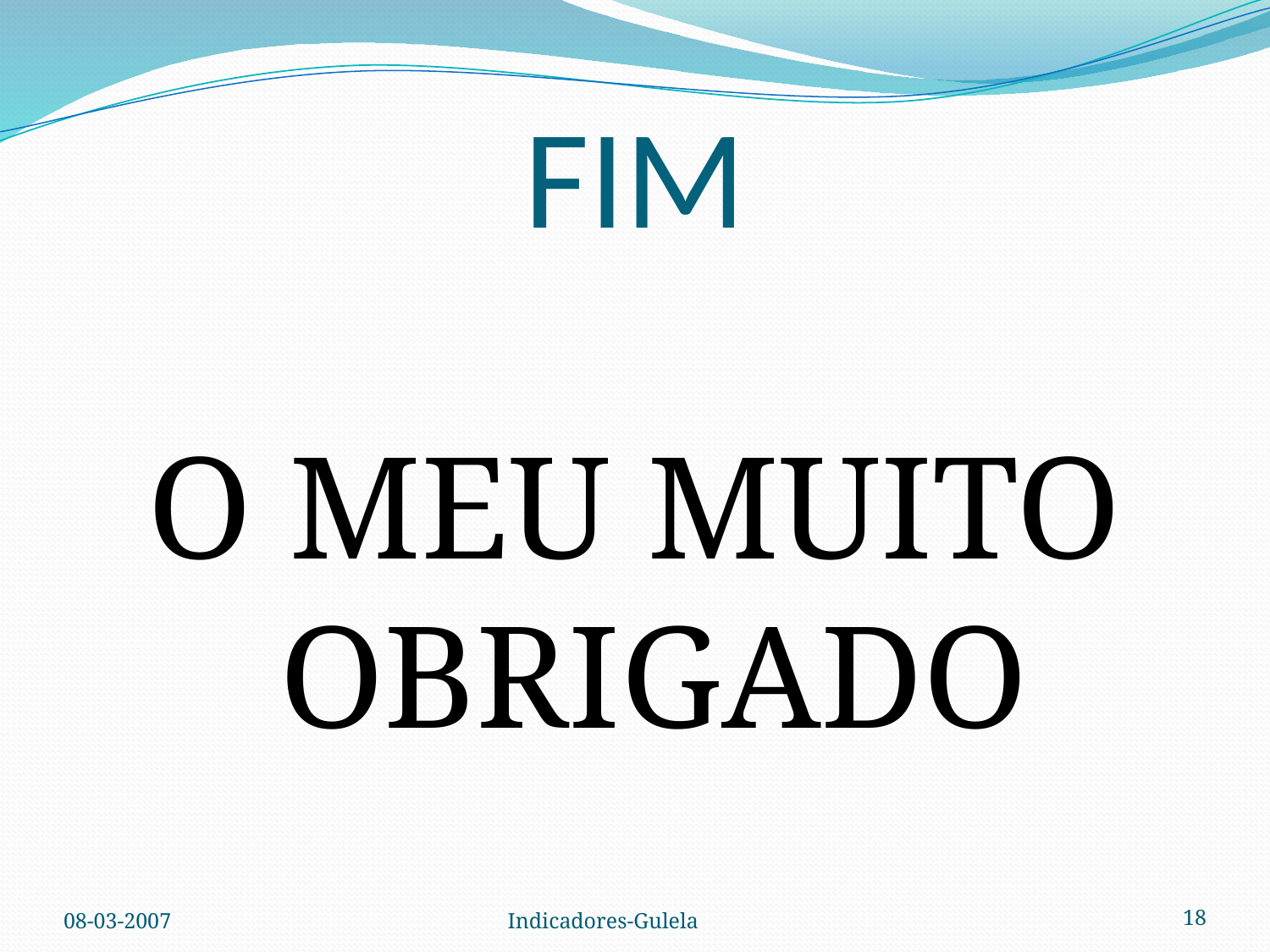

# FIM

O MEU MUITO OBRIGADO
08-03-2007
Indicadores-Gulela
18